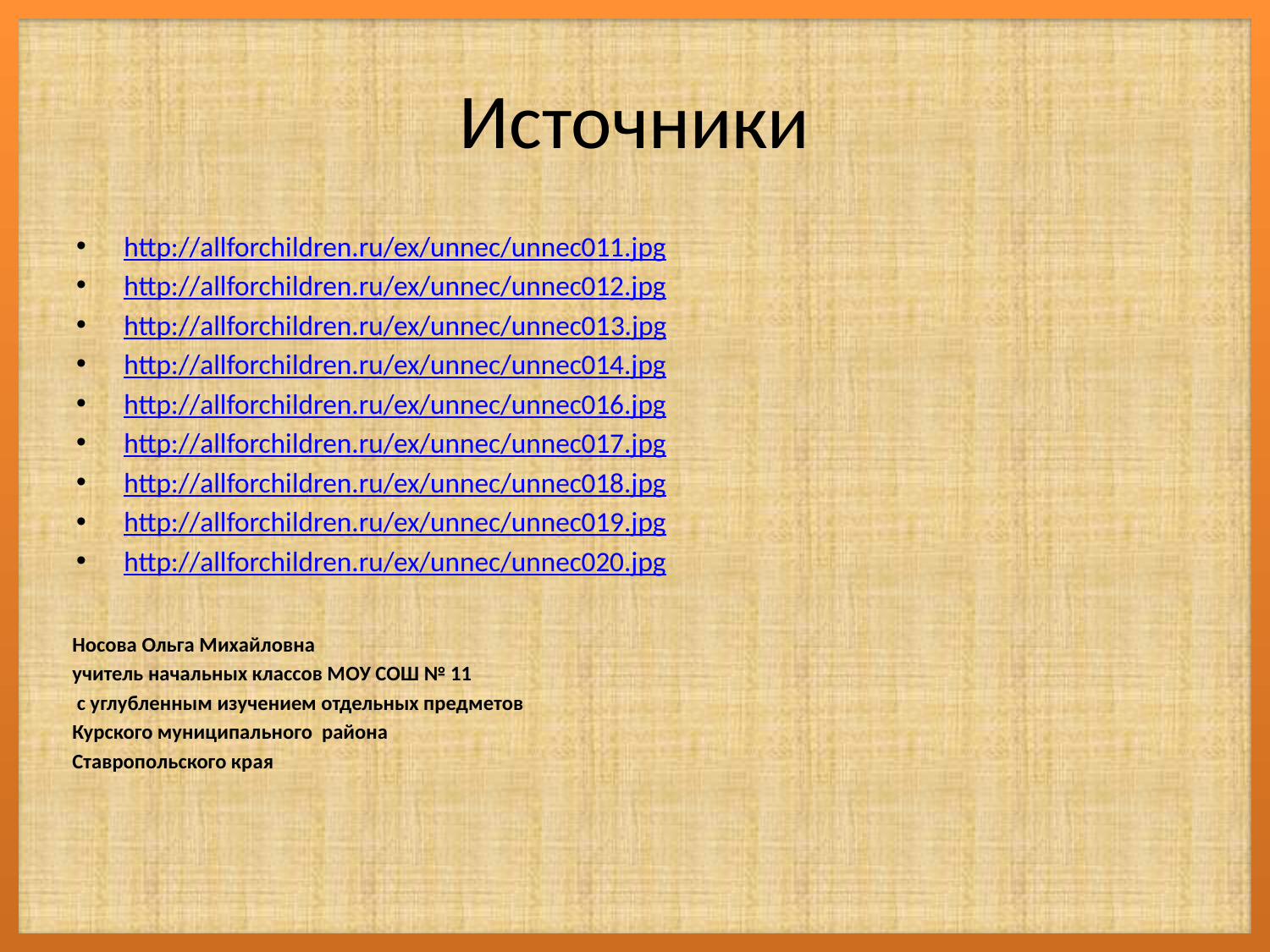

# Источники
http://allforchildren.ru/ex/unnec/unnec011.jpg
http://allforchildren.ru/ex/unnec/unnec012.jpg
http://allforchildren.ru/ex/unnec/unnec013.jpg
http://allforchildren.ru/ex/unnec/unnec014.jpg
http://allforchildren.ru/ex/unnec/unnec016.jpg
http://allforchildren.ru/ex/unnec/unnec017.jpg
http://allforchildren.ru/ex/unnec/unnec018.jpg
http://allforchildren.ru/ex/unnec/unnec019.jpg
http://allforchildren.ru/ex/unnec/unnec020.jpg

Носова Ольга Михайловна
учитель начальных классов МОУ СОШ № 11
 с углубленным изучением отдельных предметов
Курского муниципального  района
Ставропольского края